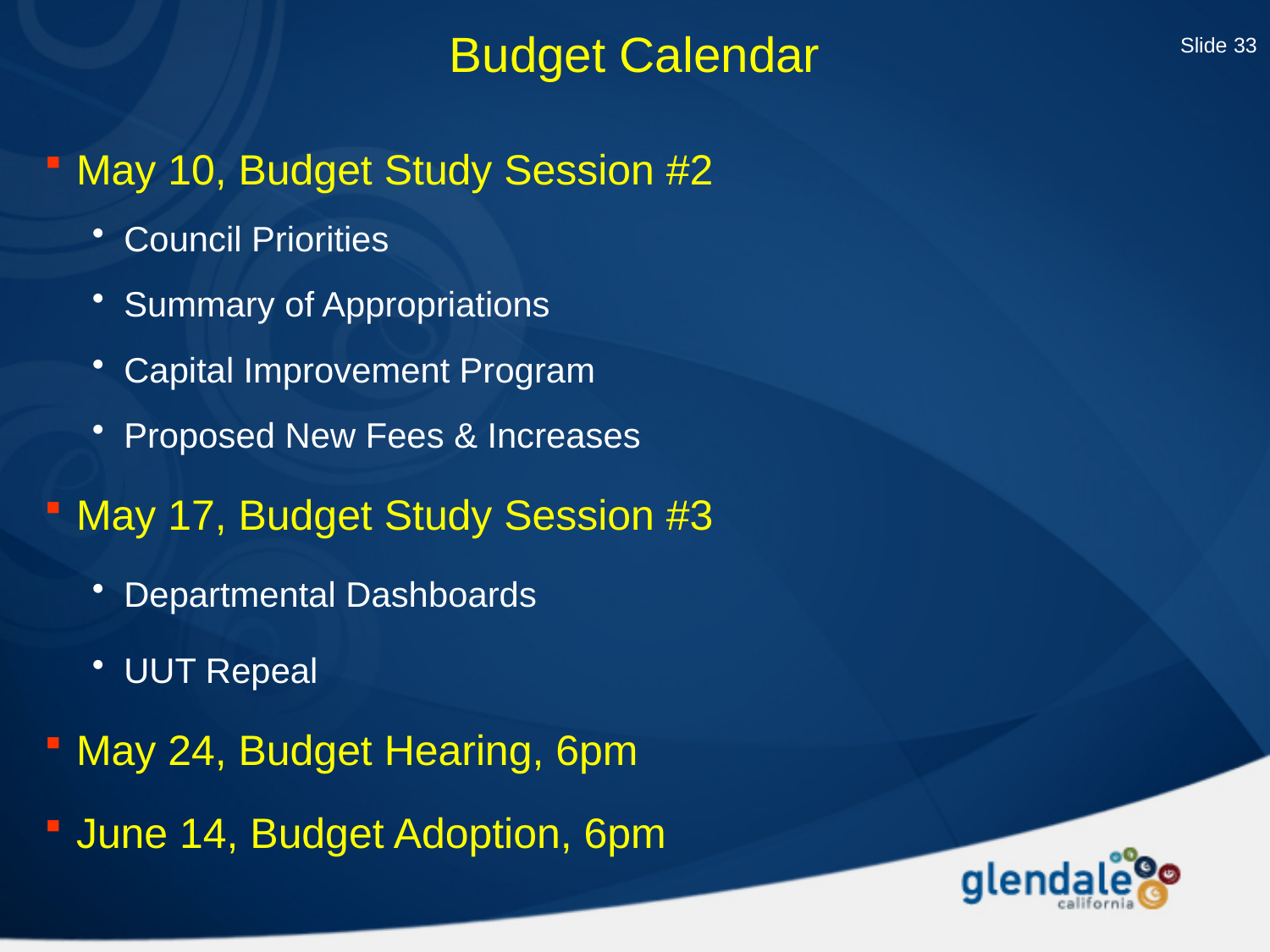

Slide 33
# Budget Calendar

May 10, Budget Study Session #2
Council Priorities
Summary of Appropriations
Capital Improvement Program
Proposed New Fees & Increases
May 17, Budget Study Session #3
Departmental Dashboards
UUT Repeal
May 24, Budget Hearing, 6pm
June 14, Budget Adoption, 6pm